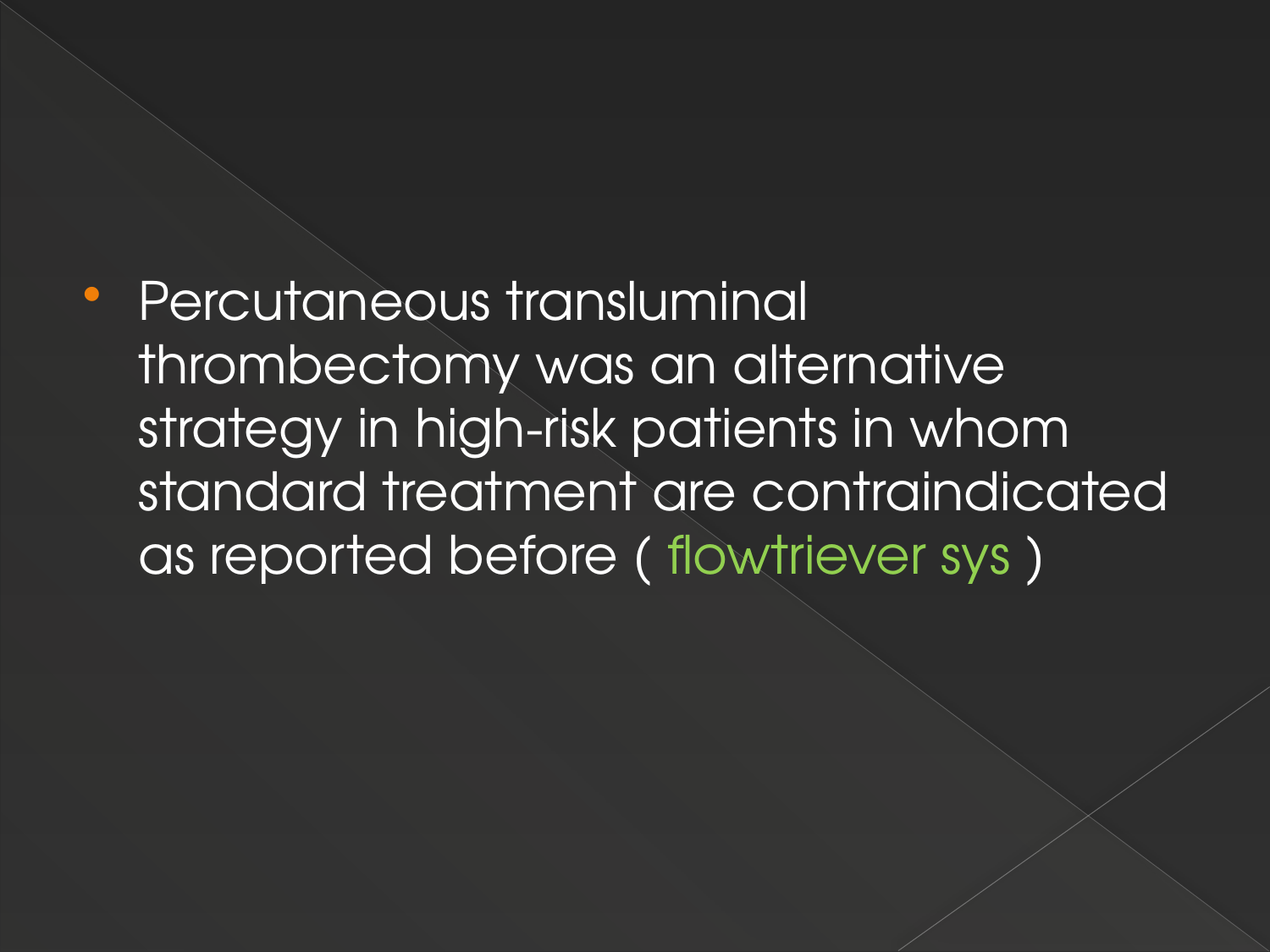

#
Percutaneous transluminal thrombectomy was an alternative strategy in high-risk patients in whom standard treatment are contraindicated as reported before ( flowtriever sys )